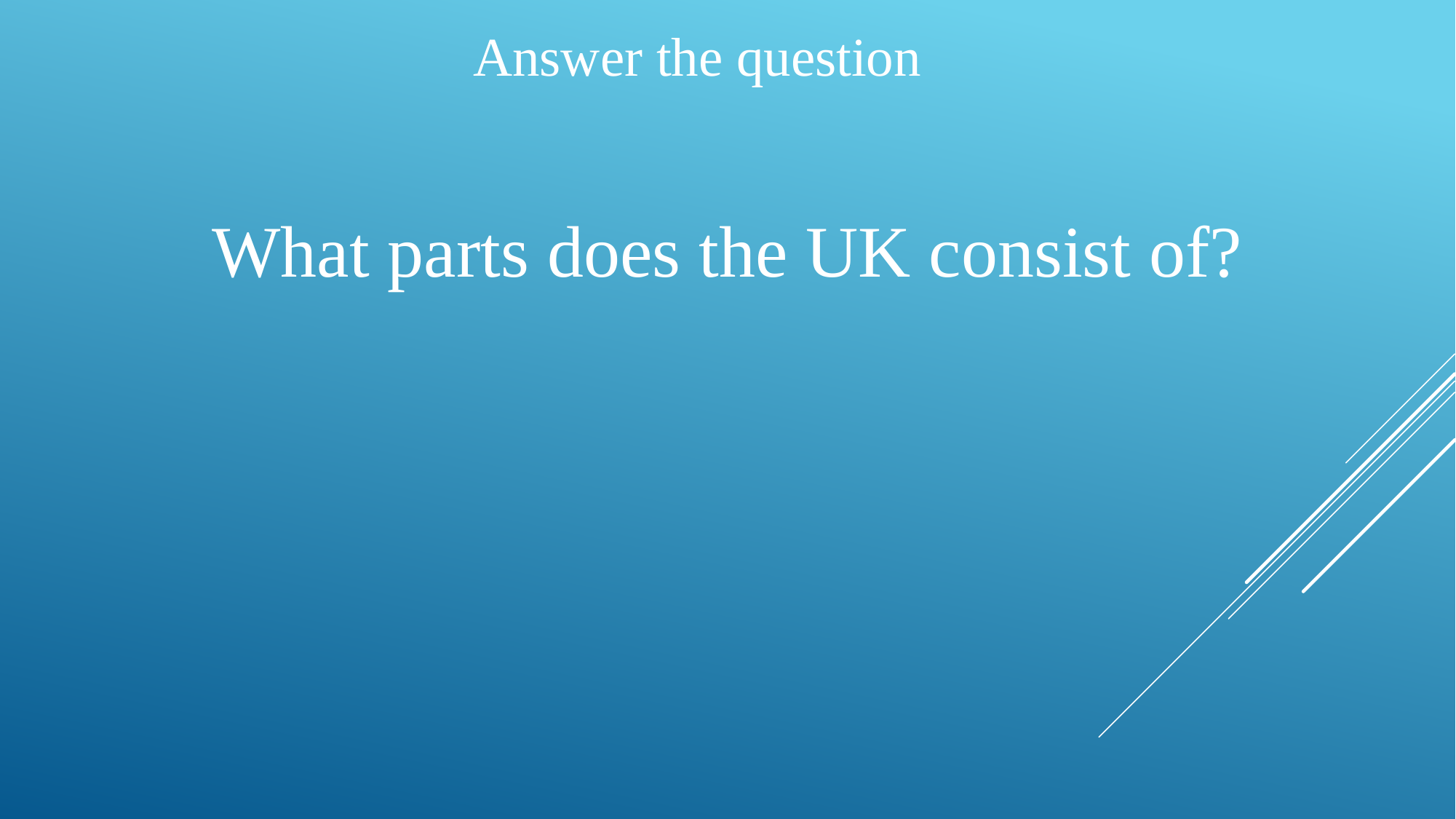

Answer the question
What parts does the UK consist of?